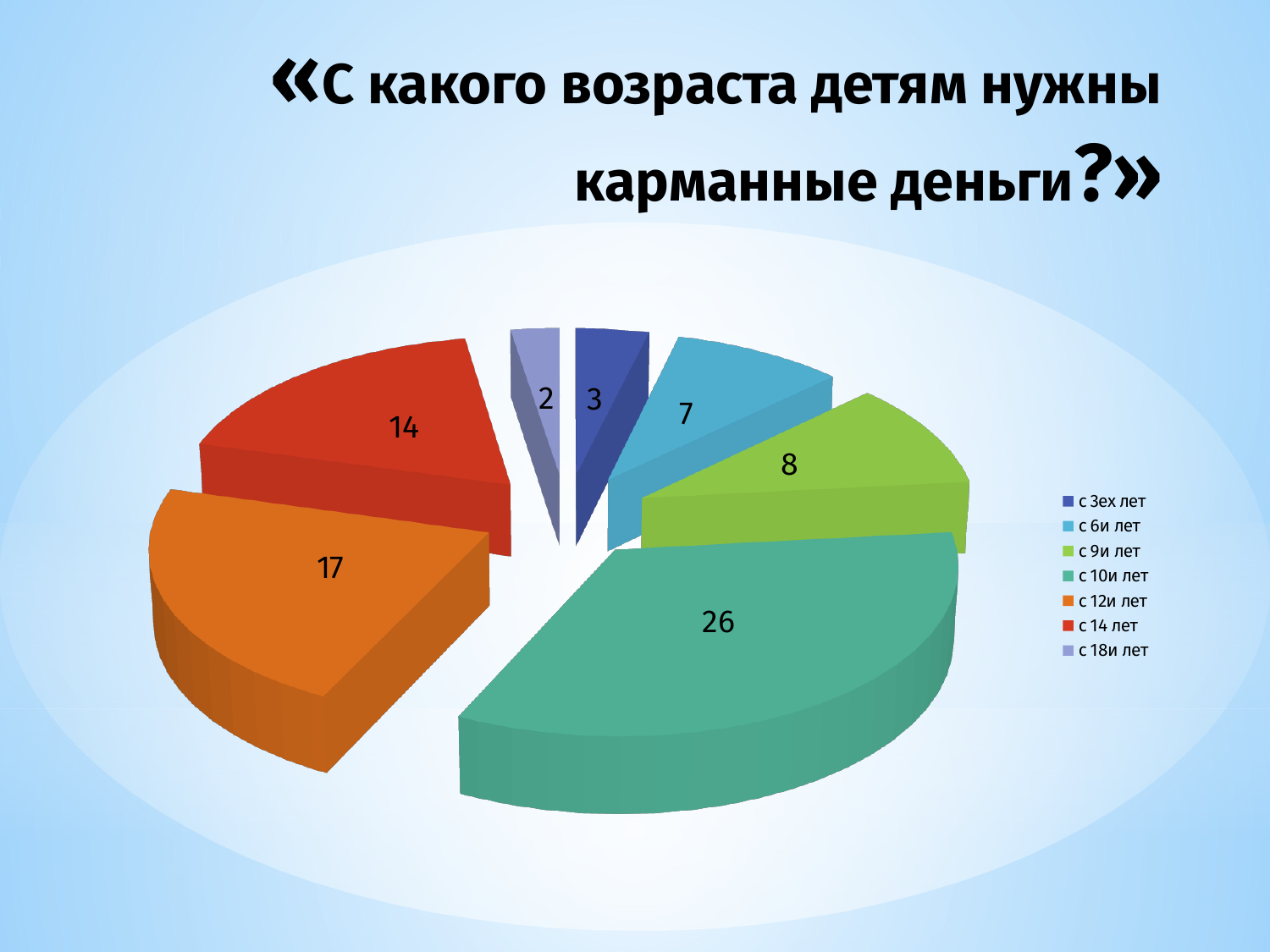

# «С какого возраста детям нужны карманные деньги?»

[unsupported chart]